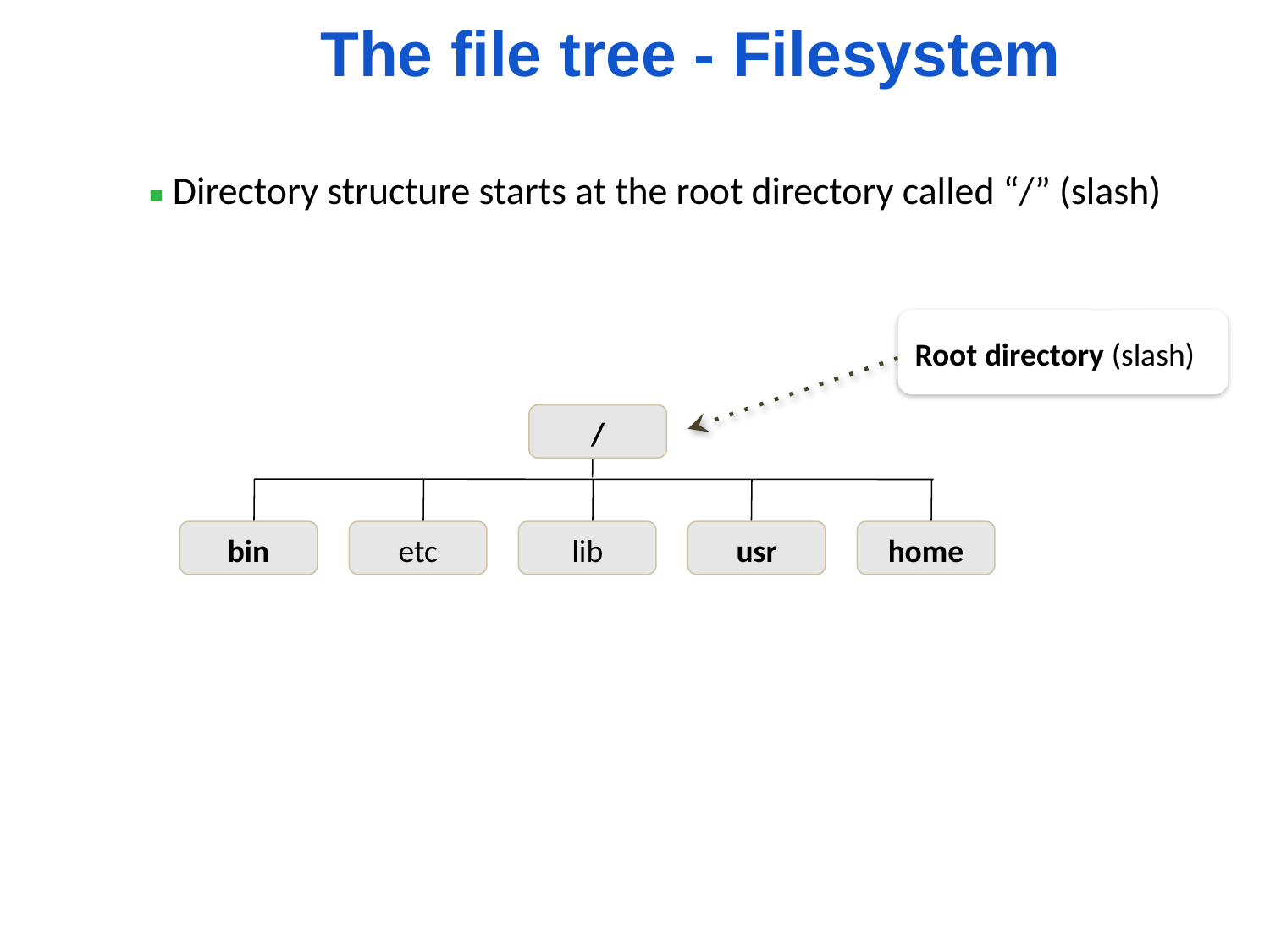

The file tree - Filesystem
 Directory structure starts at the root directory called “/” (slash)
Root directory (slash)
/
bin
etc
lib
usr
home